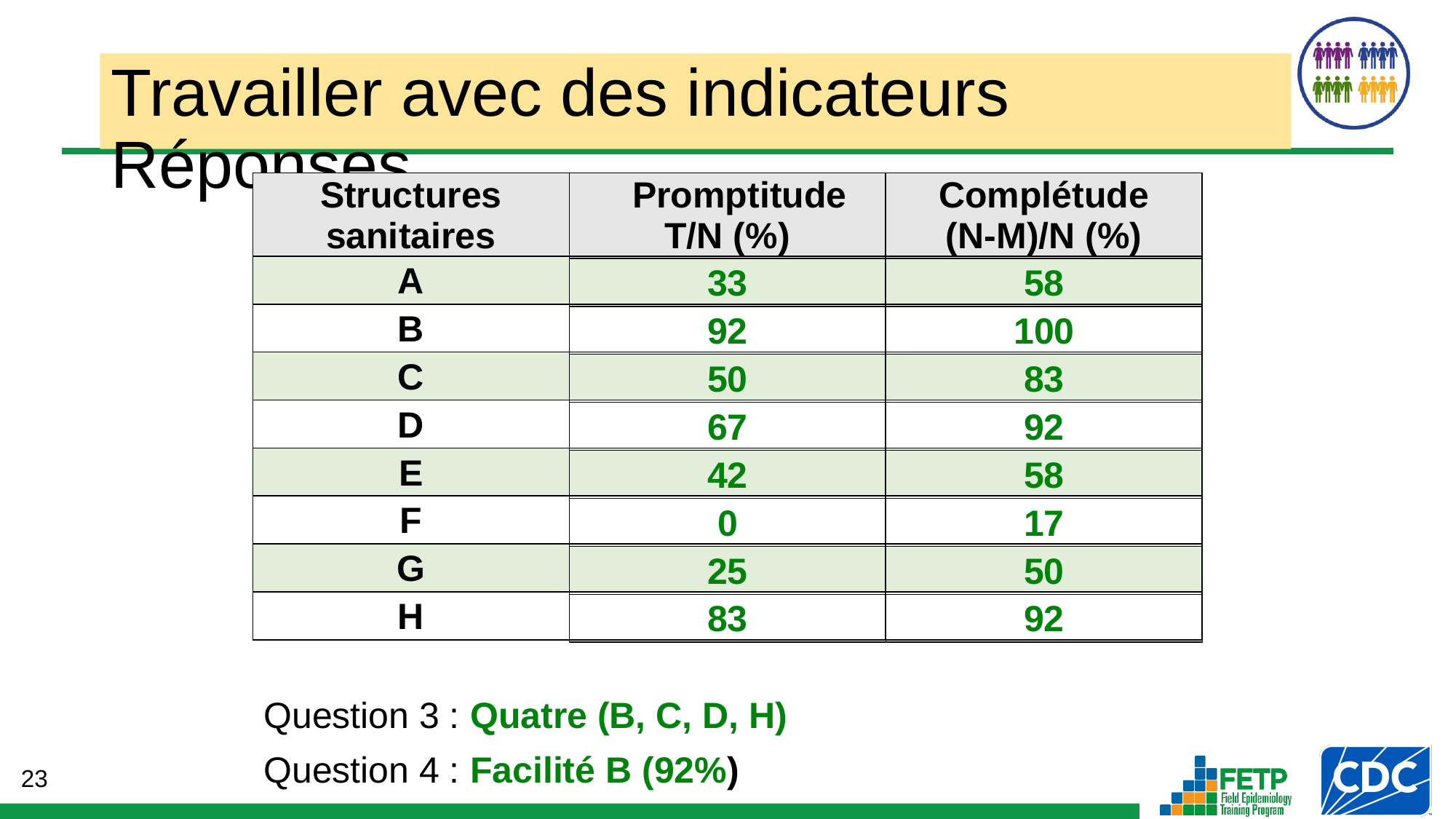

# Travailler avec des indicateurs Réponses
| Structures sanitaires | Promptitude T/N (%) | Complétude (N-M)/N (%) |
| --- | --- | --- |
| A |  |  |
| B |  |  |
| C |  |  |
| D |  |  |
| E |  |  |
| F |  |  |
| G |  |  |
| H |  |  |
| 33 |
| --- |
| 92 |
| 50 |
| 67 |
| 42 |
| 0 |
| 25 |
| 83 |
| 58 |
| --- |
| 100 |
| 83 |
| 92 |
| 58 |
| 17 |
| 50 |
| 92 |
Question 3 : Quatre (B, C, D, H)
Question 4 : Facilité B (92%)